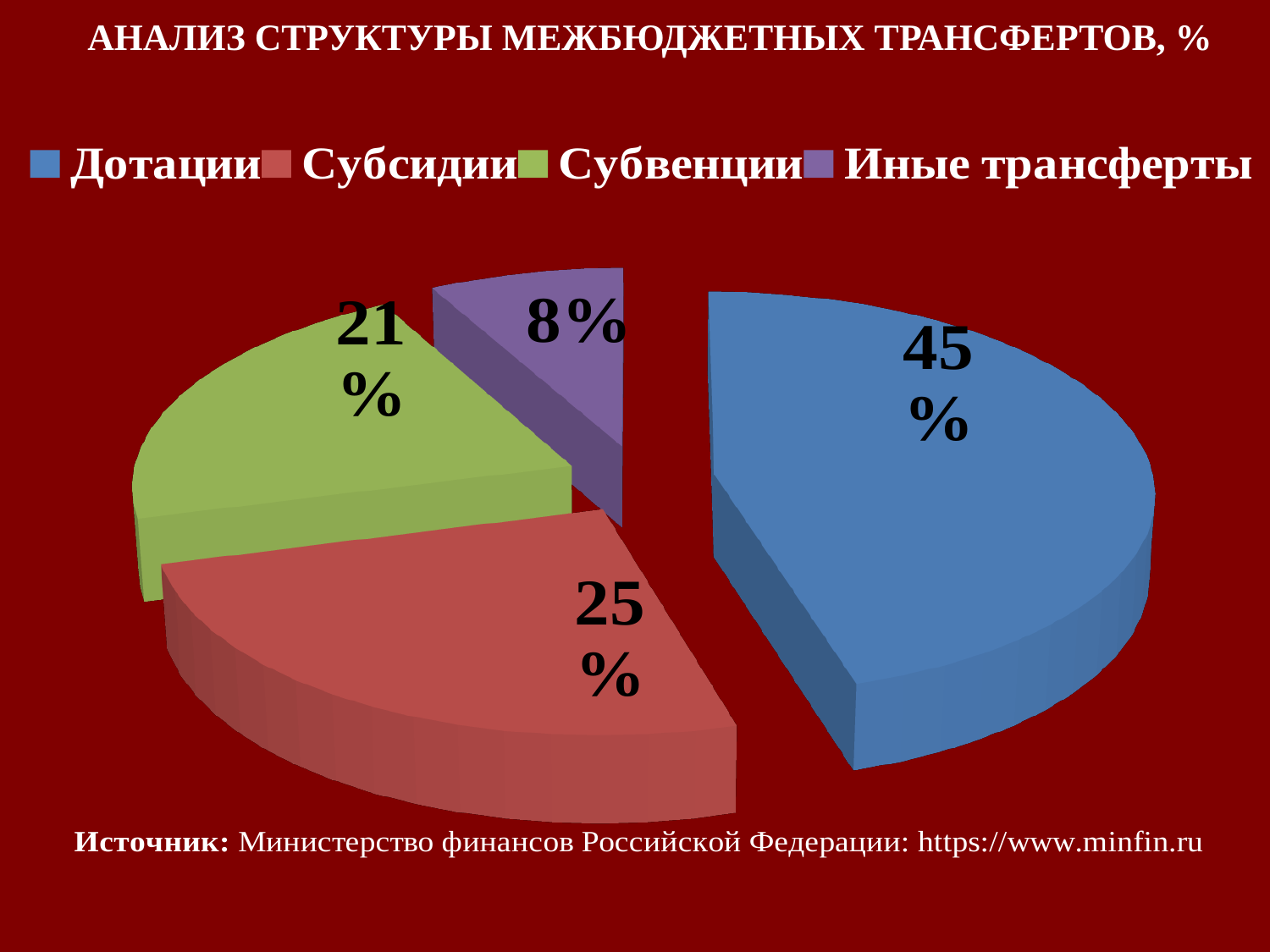

АНАЛИЗ СТРУКТУРЫ МЕЖБЮДЖЕТНЫХ ТРАНСФЕРТОВ, %

[unsupported chart]